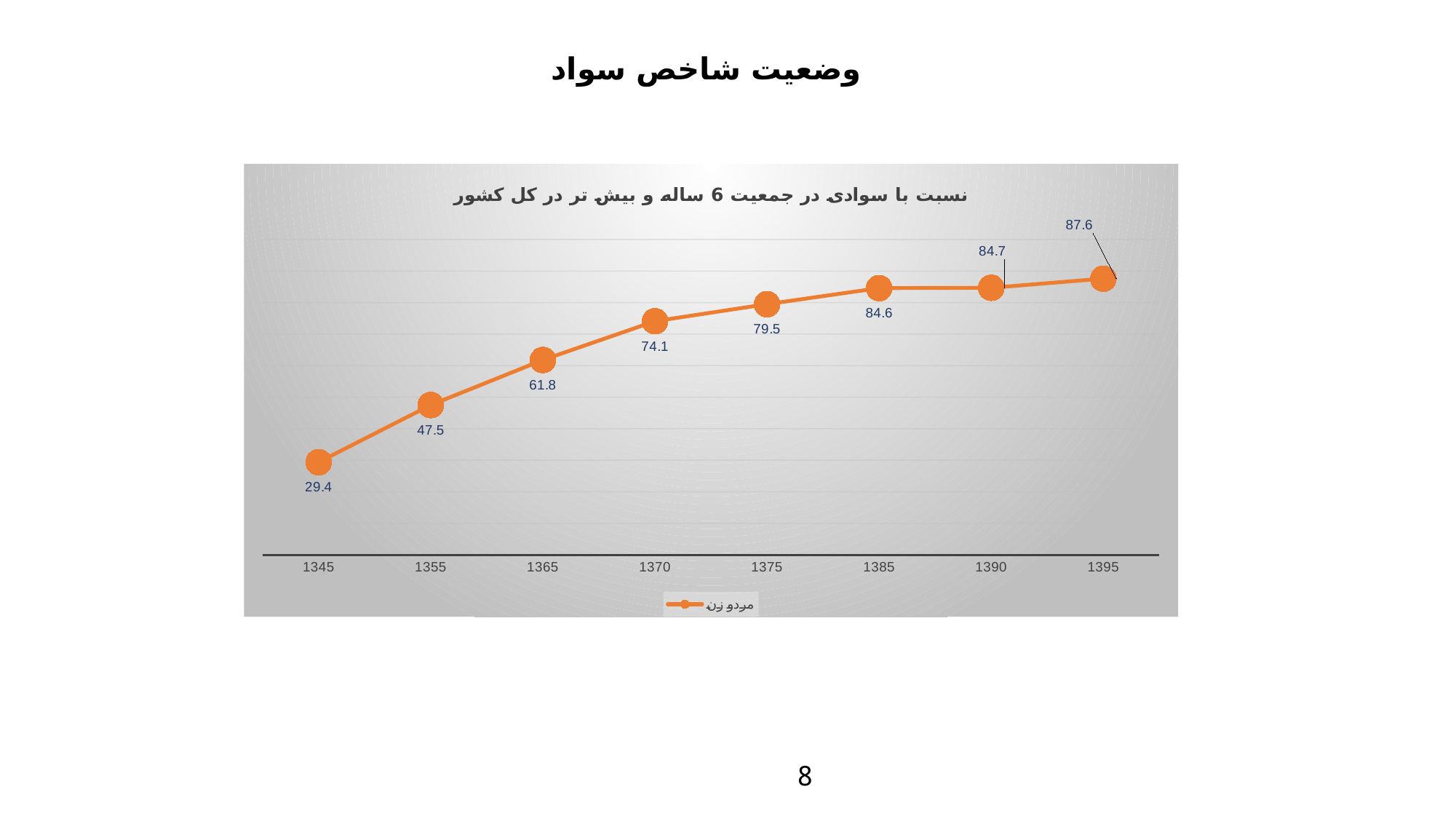

وضعیت شاخص سواد

### Chart: نسبت با سوادی در جمعیت 6 ساله و بیش تر در کل کشور

| Category | مردو زن |
|---|---|
| 1345 | 29.4 |
| 1355 | 47.5 |
| 1365 | 61.8 |
| 1370 | 74.1 |
| 1375 | 79.5 |
| 1385 | 84.6 |
| 1390 | 84.7 |
| 1395 | 87.6 |
8